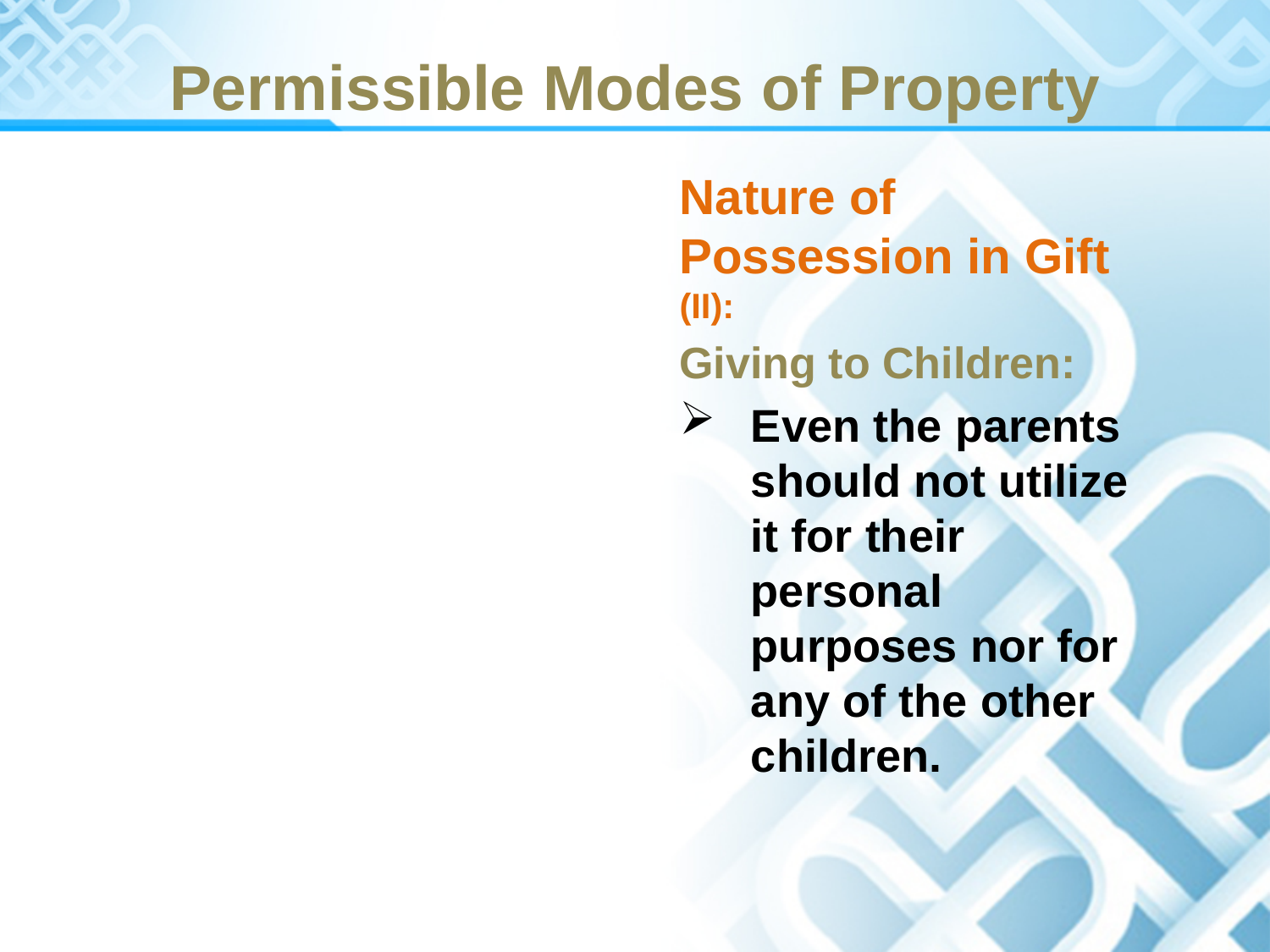

Permissible Modes of Property
Nature of Possession in Gift (II):
Giving to Children:
Even the parents should not utilize it for their personal purposes nor for any of the other children.